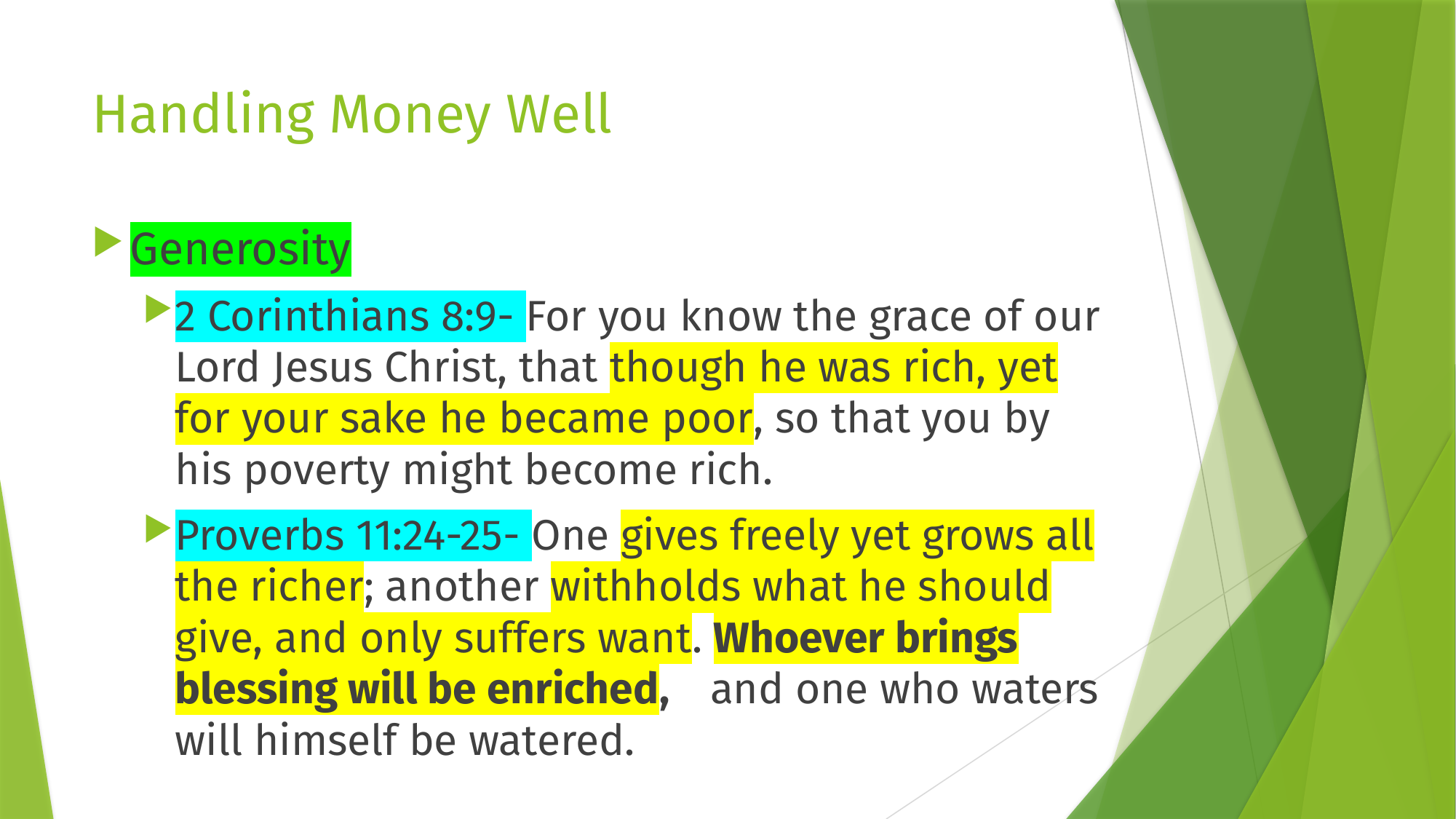

# Handling Money Well
Generosity
2 Corinthians 8:9- For you know the grace of our Lord Jesus Christ, that though he was rich, yet for your sake he became poor, so that you by his poverty might become rich.
Proverbs 11:24-25- One gives freely yet grows all the richer; another withholds what he should give, and only suffers want. Whoever brings blessing will be enriched,    and one who waters will himself be watered.